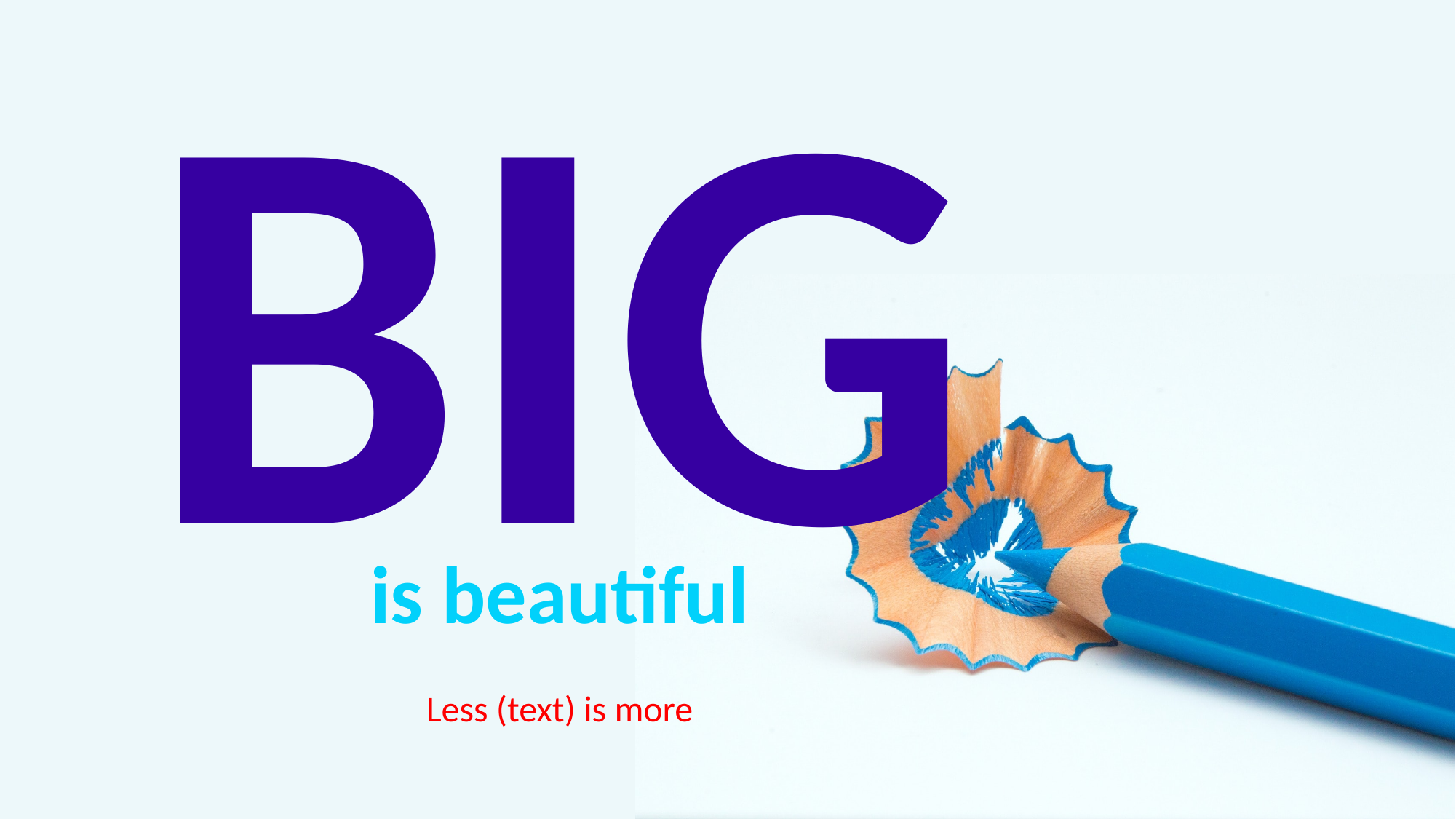

# BIG
is beautiful
Less (text) is more